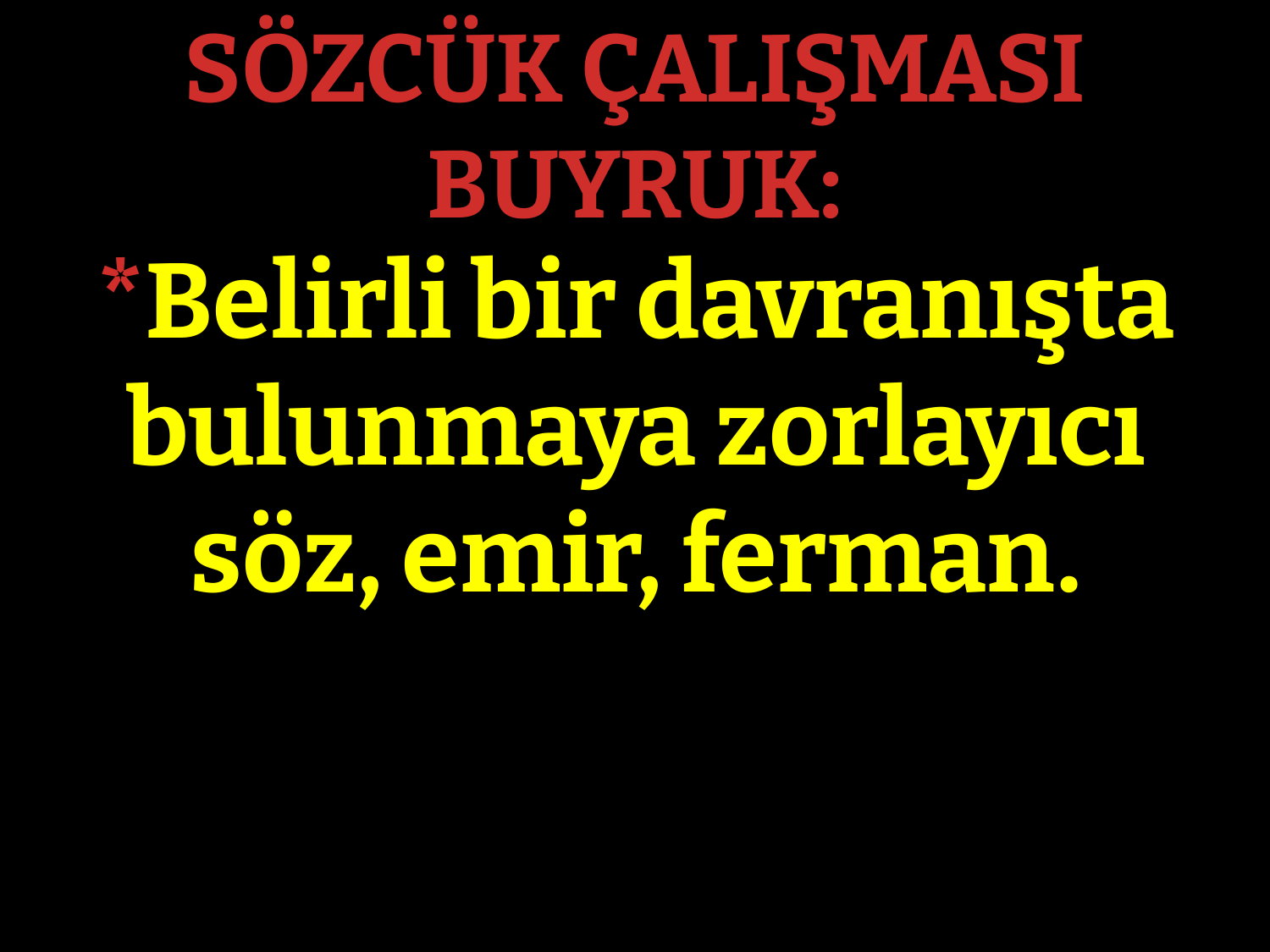

SÖZCÜK ÇALIŞMASI
BUYRUK:
*Belirli bir davranışta bulunmaya zorlayıcı söz, emir, ferman.